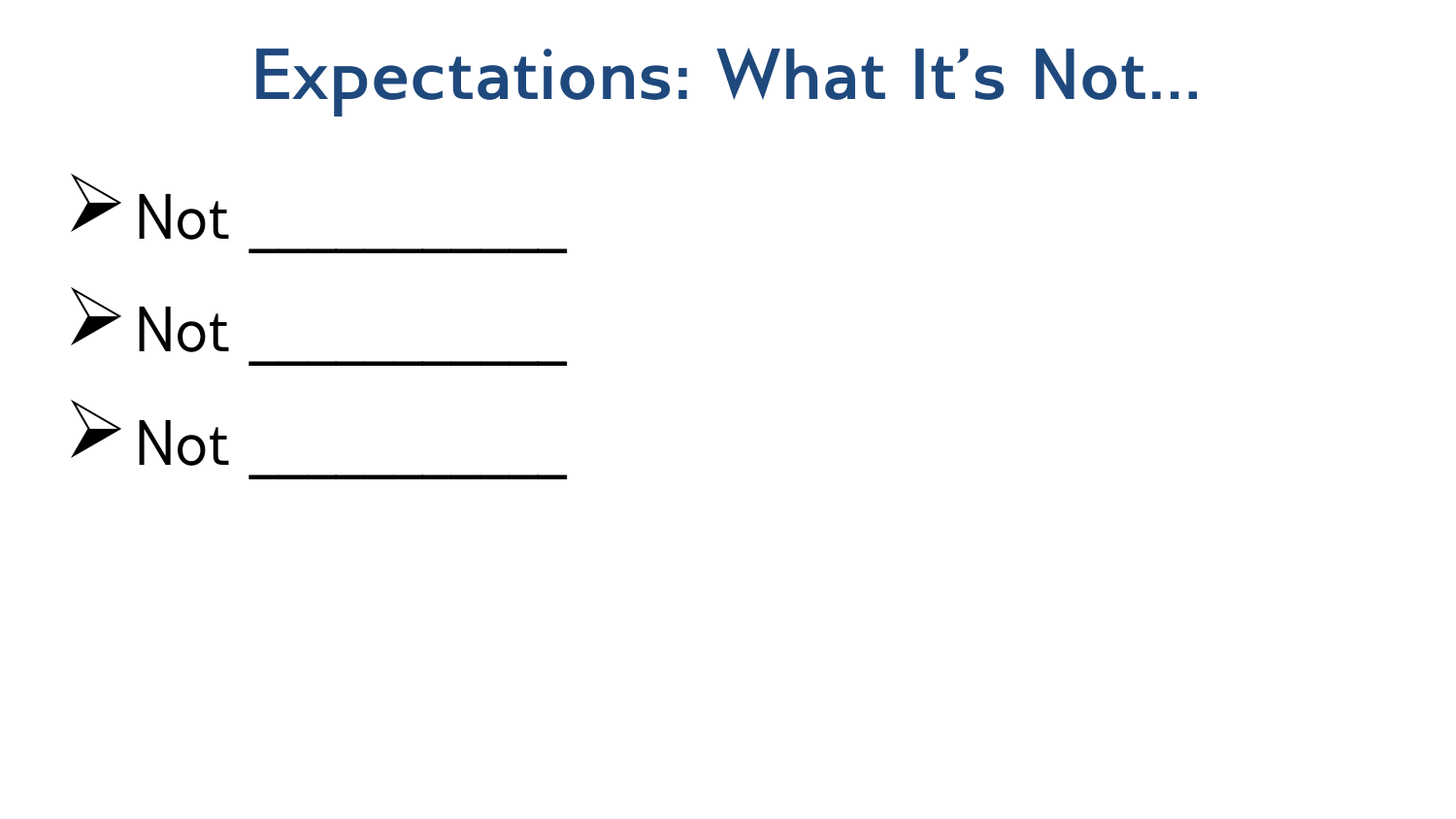

Expectations: What It’s Not…
Not ___________
Not ___________
Not ___________